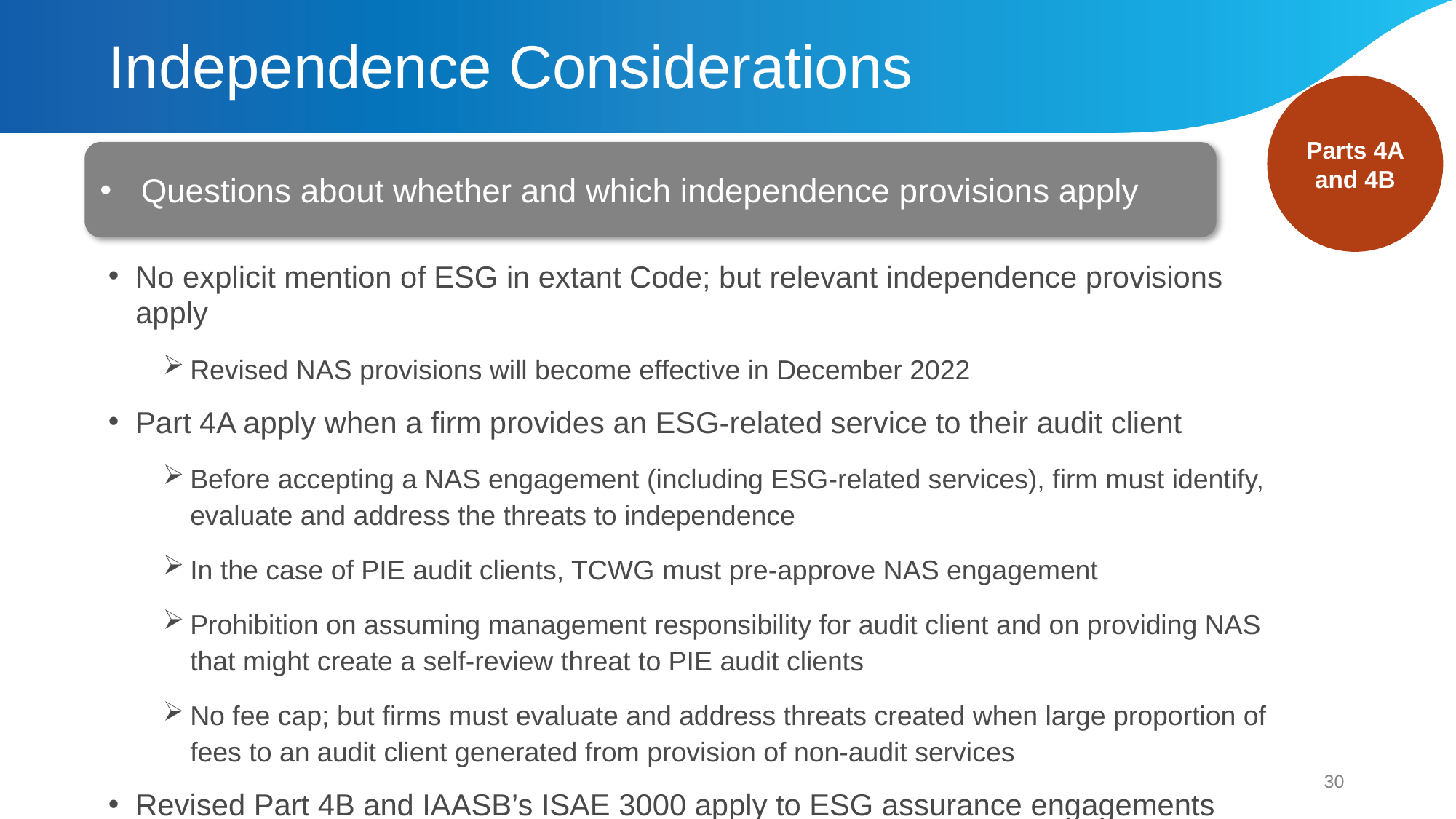

# Independence Considerations
Parts 4A and 4B
Questions about whether and which independence provisions apply
No explicit mention of ESG in extant Code; but relevant independence provisions apply
Revised NAS provisions will become effective in December 2022
Part 4A apply when a firm provides an ESG-related service to their audit client
Before accepting a NAS engagement (including ESG-related services), firm must identify, evaluate and address the threats to independence
In the case of PIE audit clients, TCWG must pre-approve NAS engagement
Prohibition on assuming management responsibility for audit client and on providing NAS that might create a self-review threat to PIE audit clients
No fee cap; but firms must evaluate and address threats created when large proportion of fees to an audit client generated from provision of non-audit services
Revised Part 4B and IAASB’s ISAE 3000 apply to ESG assurance engagements
30